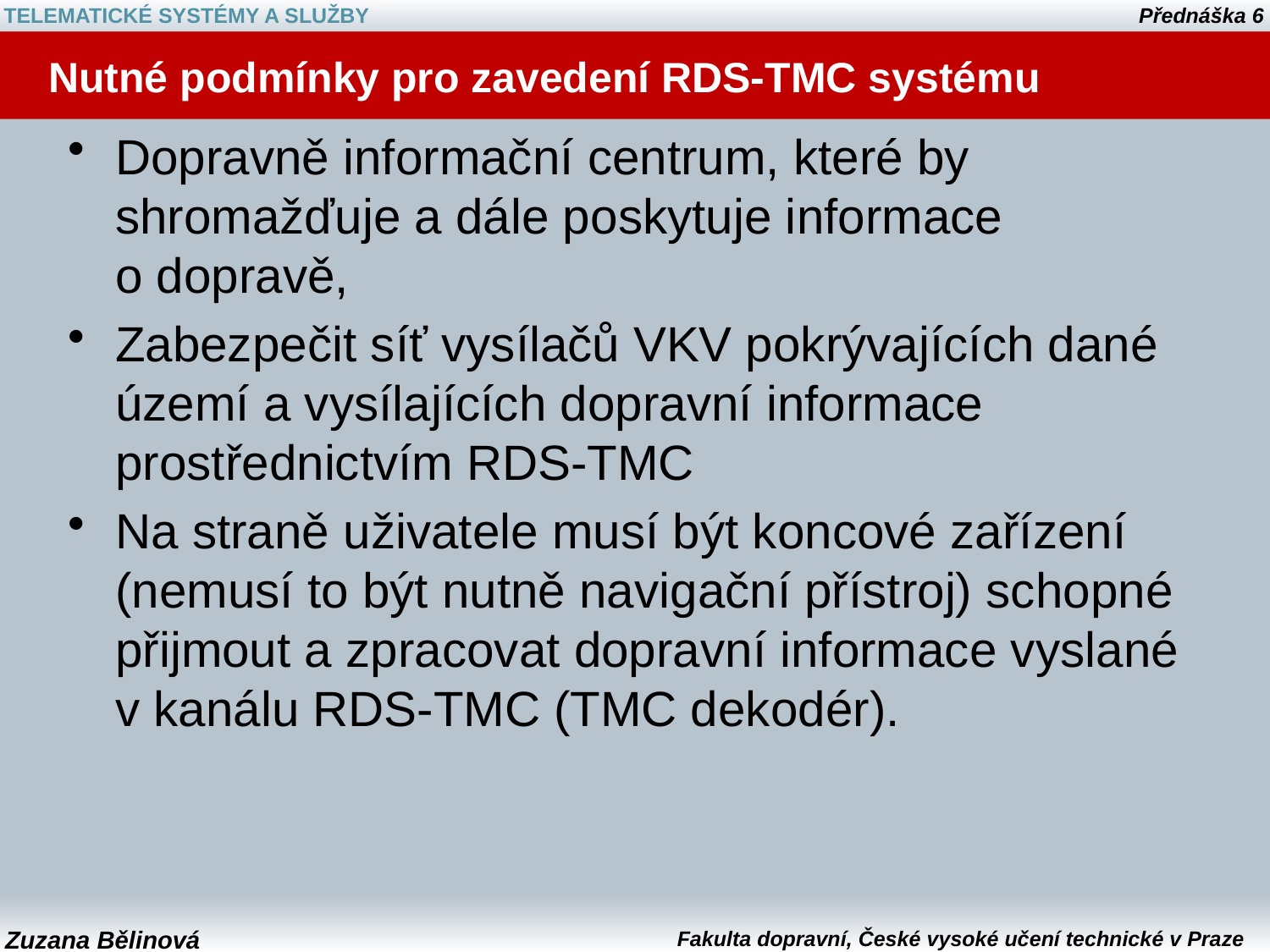

# Nutné podmínky pro zavedení RDS-TMC systému
Dopravně informační centrum, které by shromažďuje a dále poskytuje informace o dopravě,
Zabezpečit síť vysílačů VKV pokrývajících dané území a vysílajících dopravní informace prostřednictvím RDS-TMC
Na straně uživatele musí být koncové zařízení (nemusí to být nutně navigační přístroj) schopné přijmout a zpracovat dopravní informace vyslané v kanálu RDS-TMC (TMC dekodér).